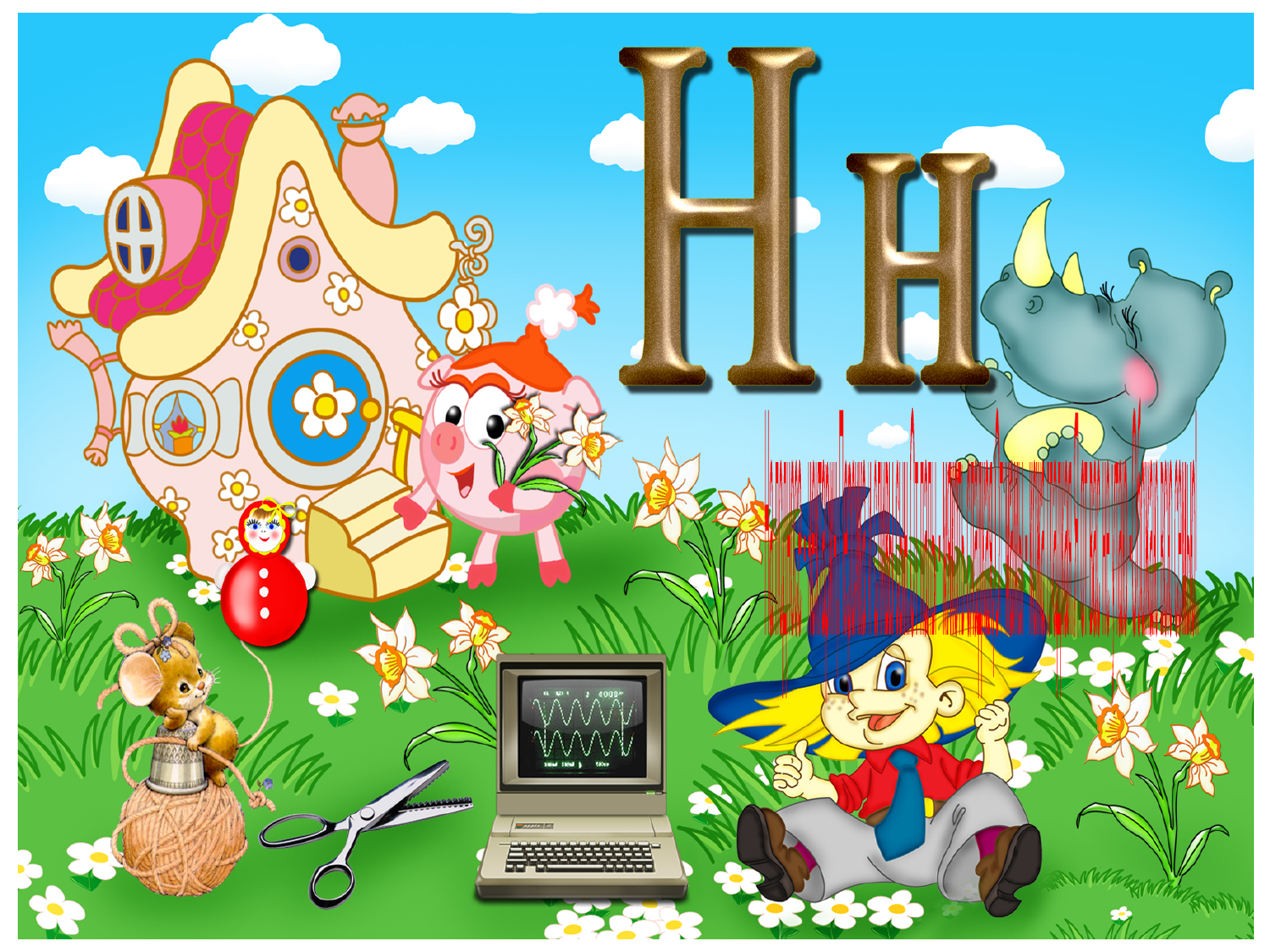

На подносе - нектарин,
Персика и сливы сын.
От папы - мякоть сладкая,
От мамы - кожа гладкая.
Я от вас не утаю -
Обожаю всю семью!
.